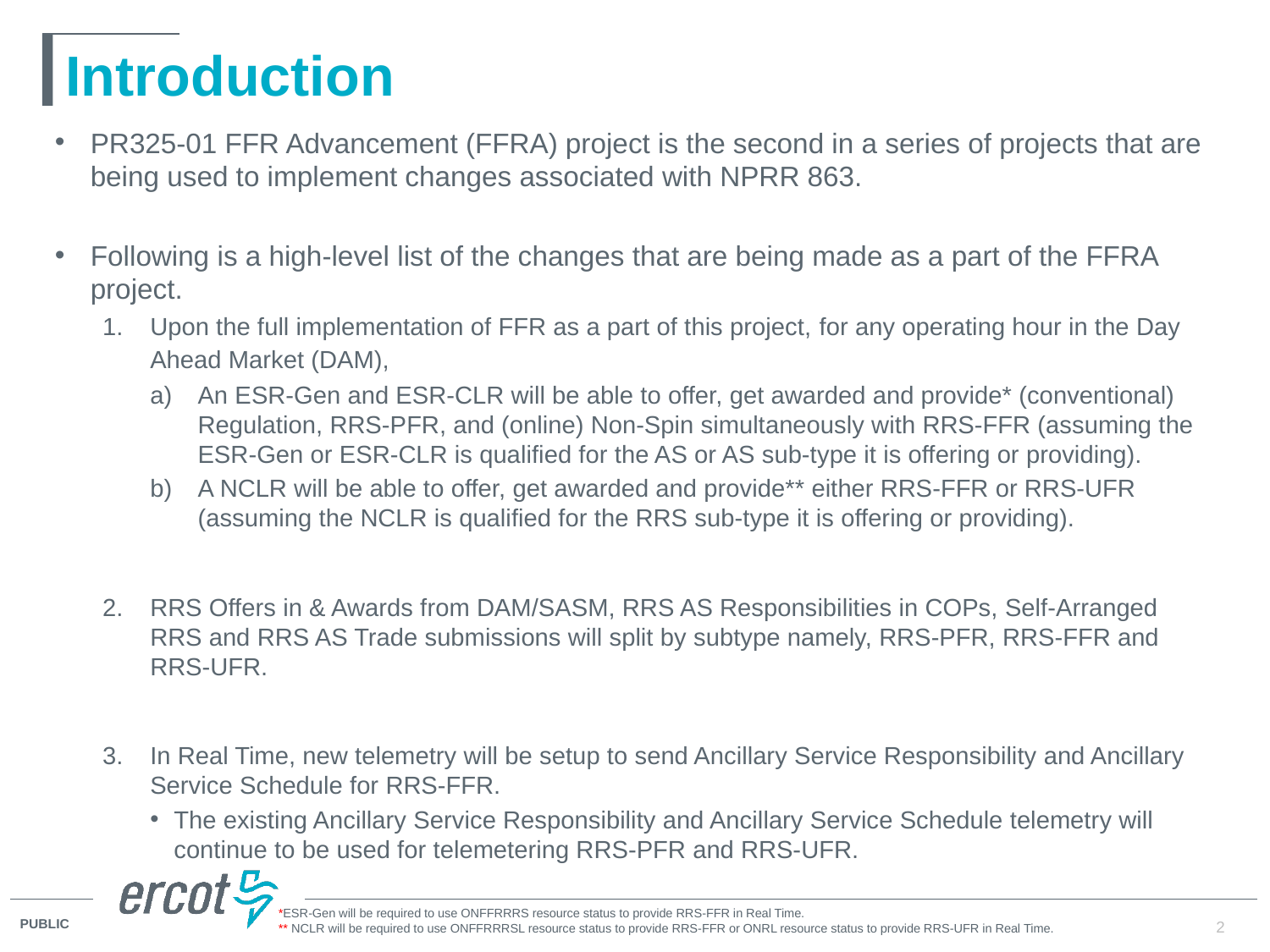

# Introduction
PR325-01 FFR Advancement (FFRA) project is the second in a series of projects that are being used to implement changes associated with NPRR 863.

Following is a high-level list of the changes that are being made as a part of the FFRA project.
Upon the full implementation of FFR as a part of this project, for any operating hour in the Day Ahead Market (DAM),
An ESR-Gen and ESR-CLR will be able to offer, get awarded and provide* (conventional) Regulation, RRS-PFR, and (online) Non-Spin simultaneously with RRS-FFR (assuming the ESR-Gen or ESR-CLR is qualified for the AS or AS sub-type it is offering or providing).
A NCLR will be able to offer, get awarded and provide** either RRS-FFR or RRS-UFR (assuming the NCLR is qualified for the RRS sub-type it is offering or providing).

RRS Offers in & Awards from DAM/SASM, RRS AS Responsibilities in COPs, Self-Arranged RRS and RRS AS Trade submissions will split by subtype namely, RRS-PFR, RRS-FFR and RRS-UFR.

In Real Time, new telemetry will be setup to send Ancillary Service Responsibility and Ancillary Service Schedule for RRS-FFR.
The existing Ancillary Service Responsibility and Ancillary Service Schedule telemetry will continue to be used for telemetering RRS-PFR and RRS-UFR.

*ESR-Gen will be required to use ONFFRRRS resource status to provide RRS-FFR in Real Time.
** NCLR will be required to use ONFFRRRSL resource status to provide RRS-FFR or ONRL resource status to provide RRS-UFR in Real Time.
2